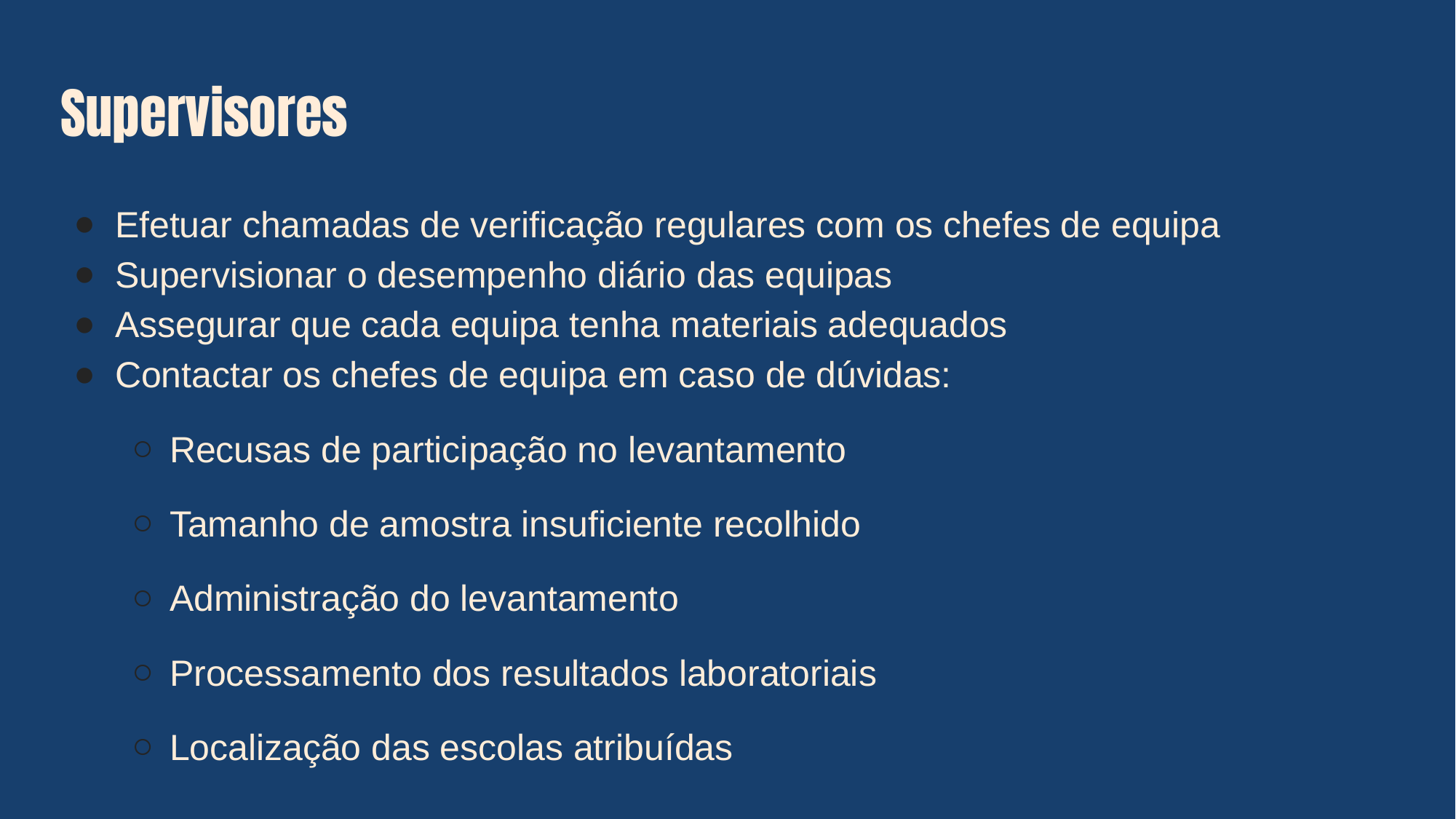

# Supervisores
Efetuar chamadas de verificação regulares com os chefes de equipa
Supervisionar o desempenho diário das equipas
Assegurar que cada equipa tenha materiais adequados
Contactar os chefes de equipa em caso de dúvidas:
Recusas de participação no levantamento
Tamanho de amostra insuficiente recolhido
Administração do levantamento
Processamento dos resultados laboratoriais
Localização das escolas atribuídas